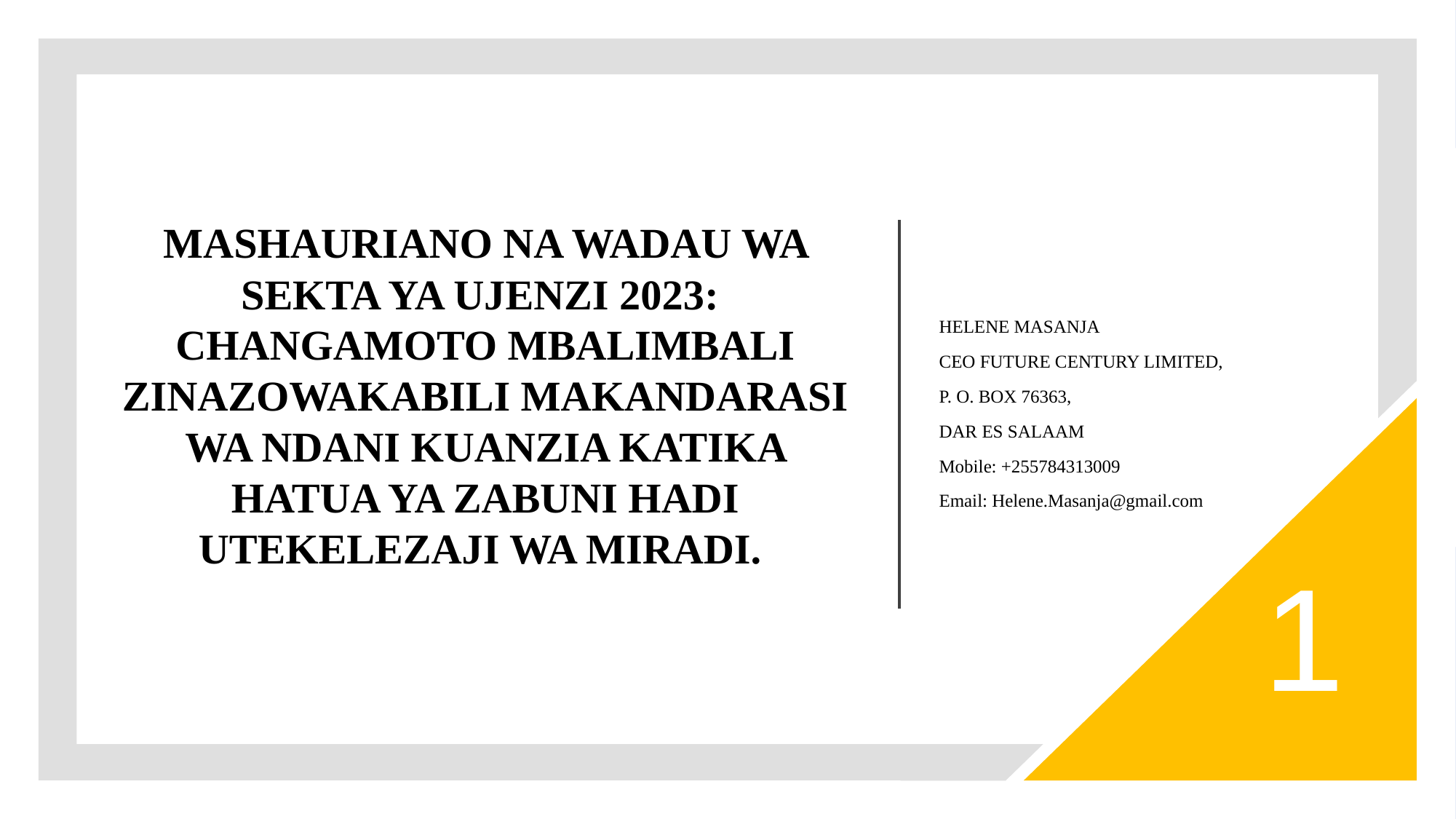

#
MASHAURIANO NA WADAU WA SEKTA YA UJENZI 2023:
CHANGAMOTO MBALIMBALI ZINAZOWAKABILI MAKANDARASI WA NDANI KUANZIA KATIKA HATUA YA ZABUNI HADI UTEKELEZAJI WA MIRADI.
HELENE MASANJA
CEO FUTURE CENTURY LIMITED,
P. O. BOX 76363,
DAR ES SALAAM
Mobile: +255784313009
Email: Helene.Masanja@gmail.com

1